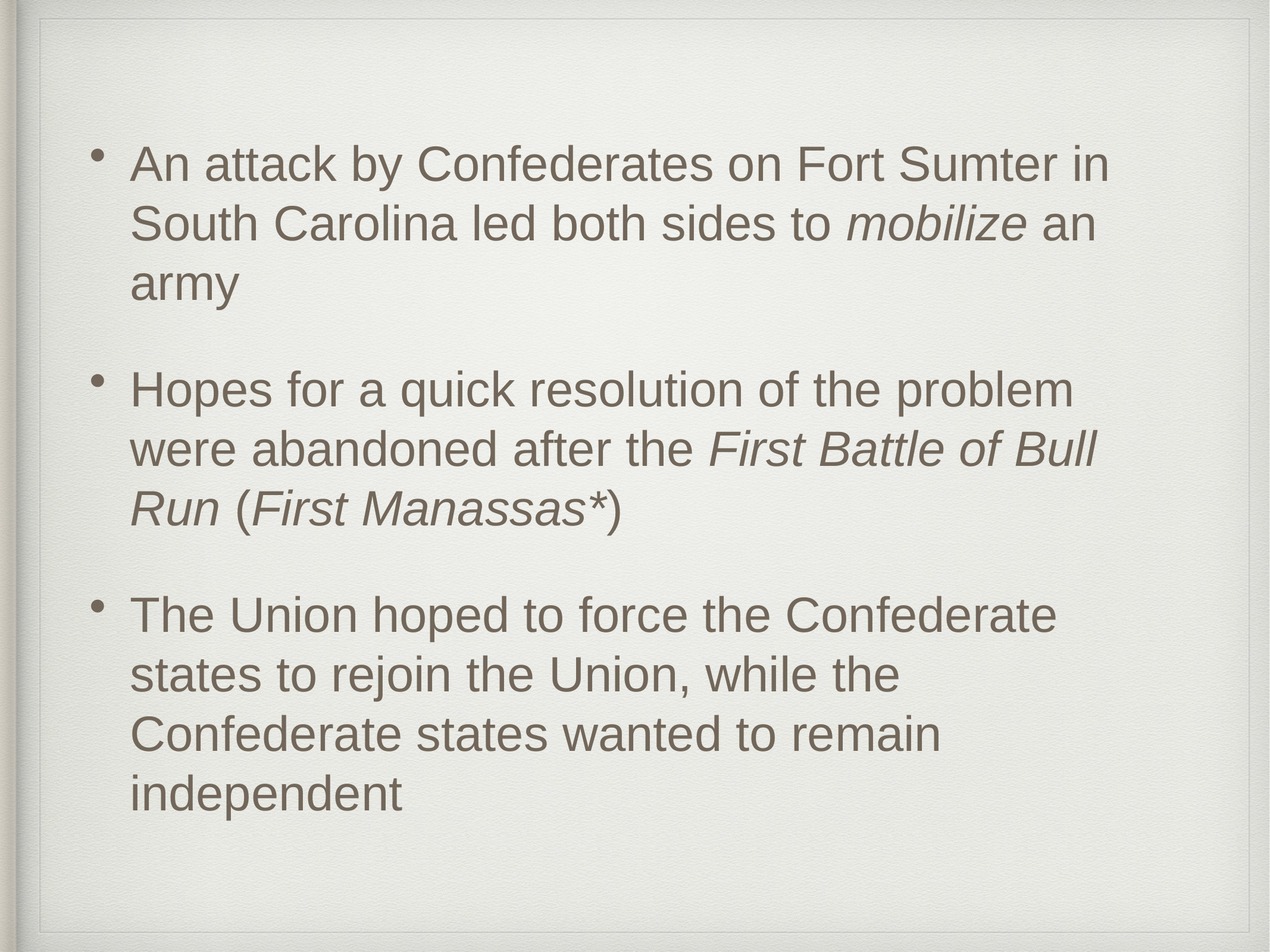

An attack by Confederates on Fort Sumter in South Carolina led both sides to mobilize an army
Hopes for a quick resolution of the problem were abandoned after the First Battle of Bull Run (First Manassas*)
The Union hoped to force the Confederate states to rejoin the Union, while the Confederate states wanted to remain independent